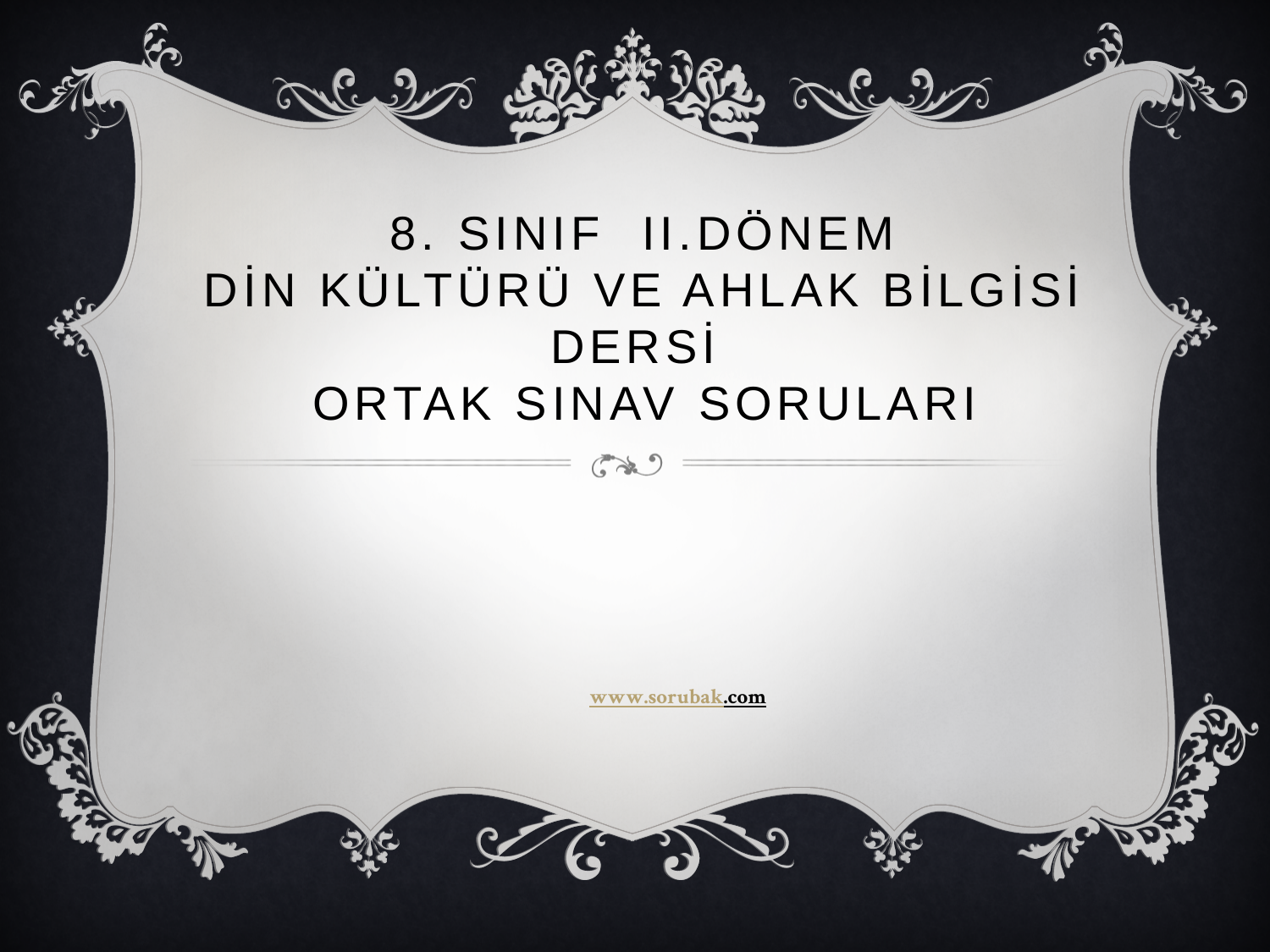

# 8. SInIf  II.Dönem din kültürü ve ahlak bilgisi dersi ortak sInav sorularI
www.sorubak.com